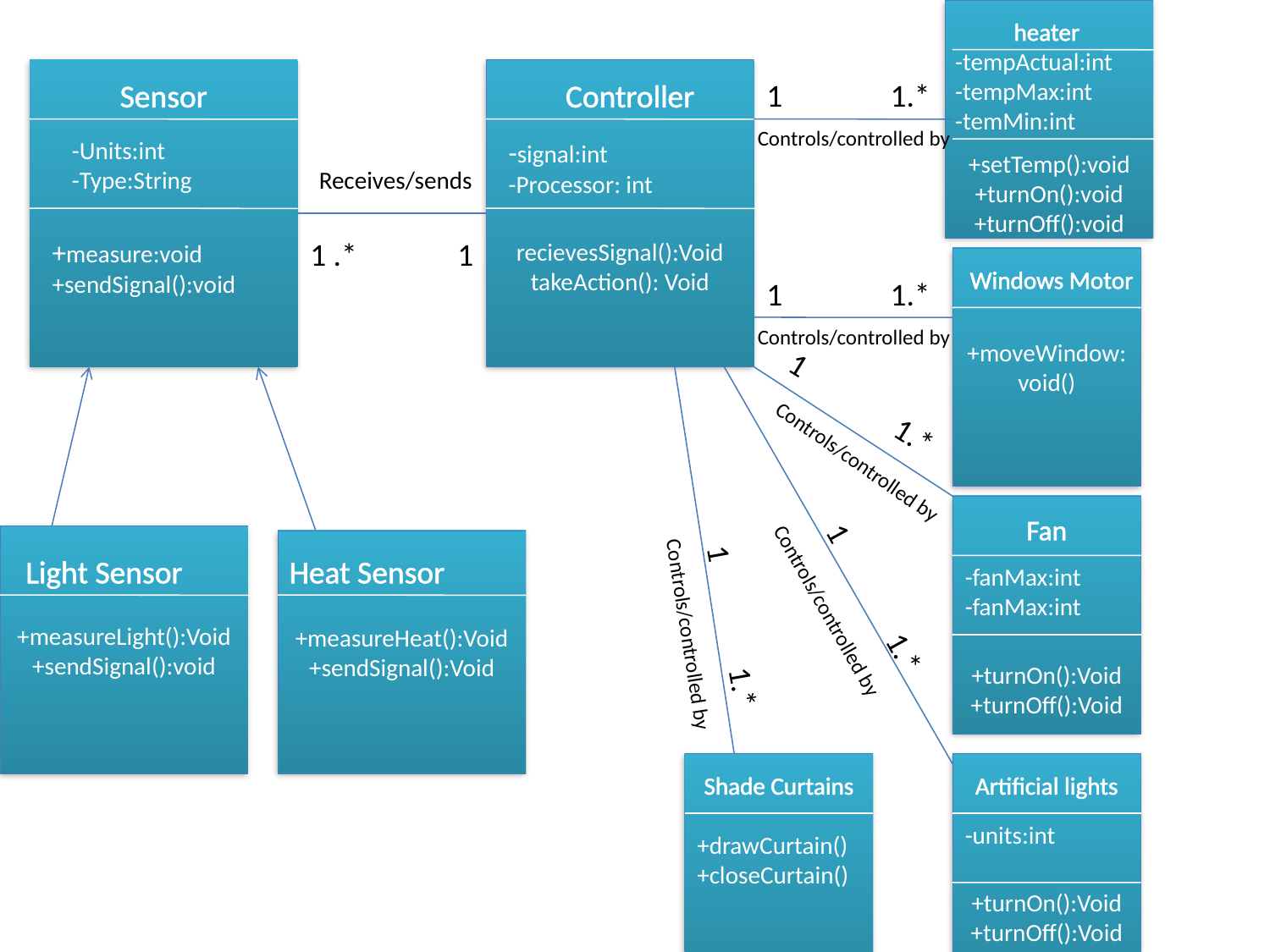

+setTemp():void
+turnOn():void
+turnOff():void
heater
-tempActual:int
-tempMax:int
-temMin:int

recievesSignal():Void
takeAction(): Void
1               1.*
Sensor
Controller
Controls/controlled by
-Units:int
-Type:String
-signal:int
-Processor: int
Receives/sends
+measure:void
+sendSignal():void
1 .*              1
+moveWindow:
void()
Windows Motor
1               1.*
Controls/controlled by
1               1.*
Controls/controlled by

+turnOn():Void
+turnOff():Void
Fan
+measureLight():Void+sendSignal():void
+measureHeat():Void
+sendSignal():Void
Light Sensor
Heat Sensor
-fanMax:int
-fanMax:int
1               1.*
Controls/controlled by
1               1.*
Controls/controlled by

+turnOn():Void
+turnOff():Void

Artificial lights
Shade Curtains
-units:int
+drawCurtain()
+closeCurtain()